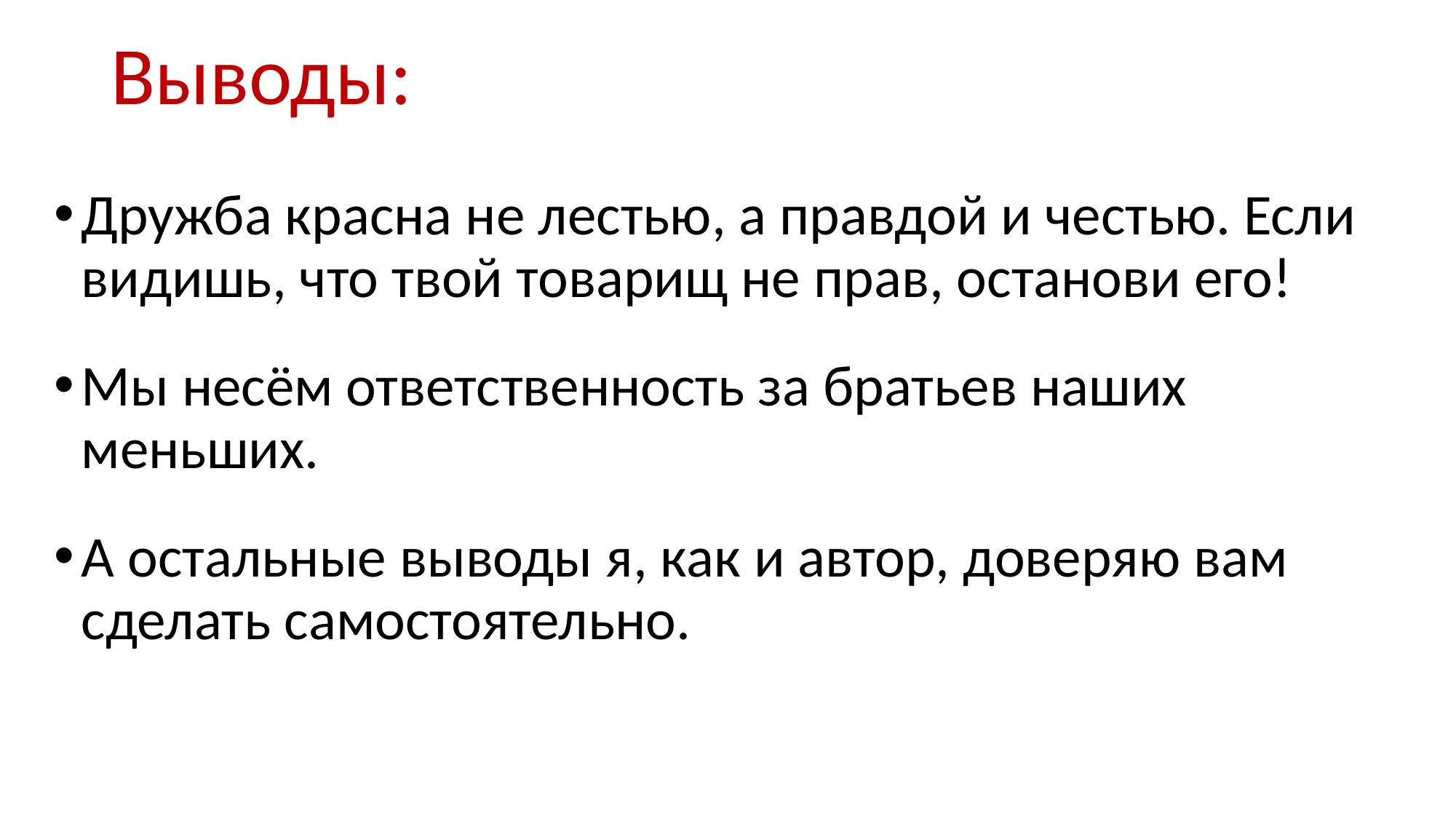

# Выводы:
Дружба красна не лестью, а правдой и честью. Если видишь, что твой товарищ не прав, останови его!

Мы несём ответственность за братьев наших меньших.

А остальные выводы я, как и автор, доверяю вам сделать самостоятельно.